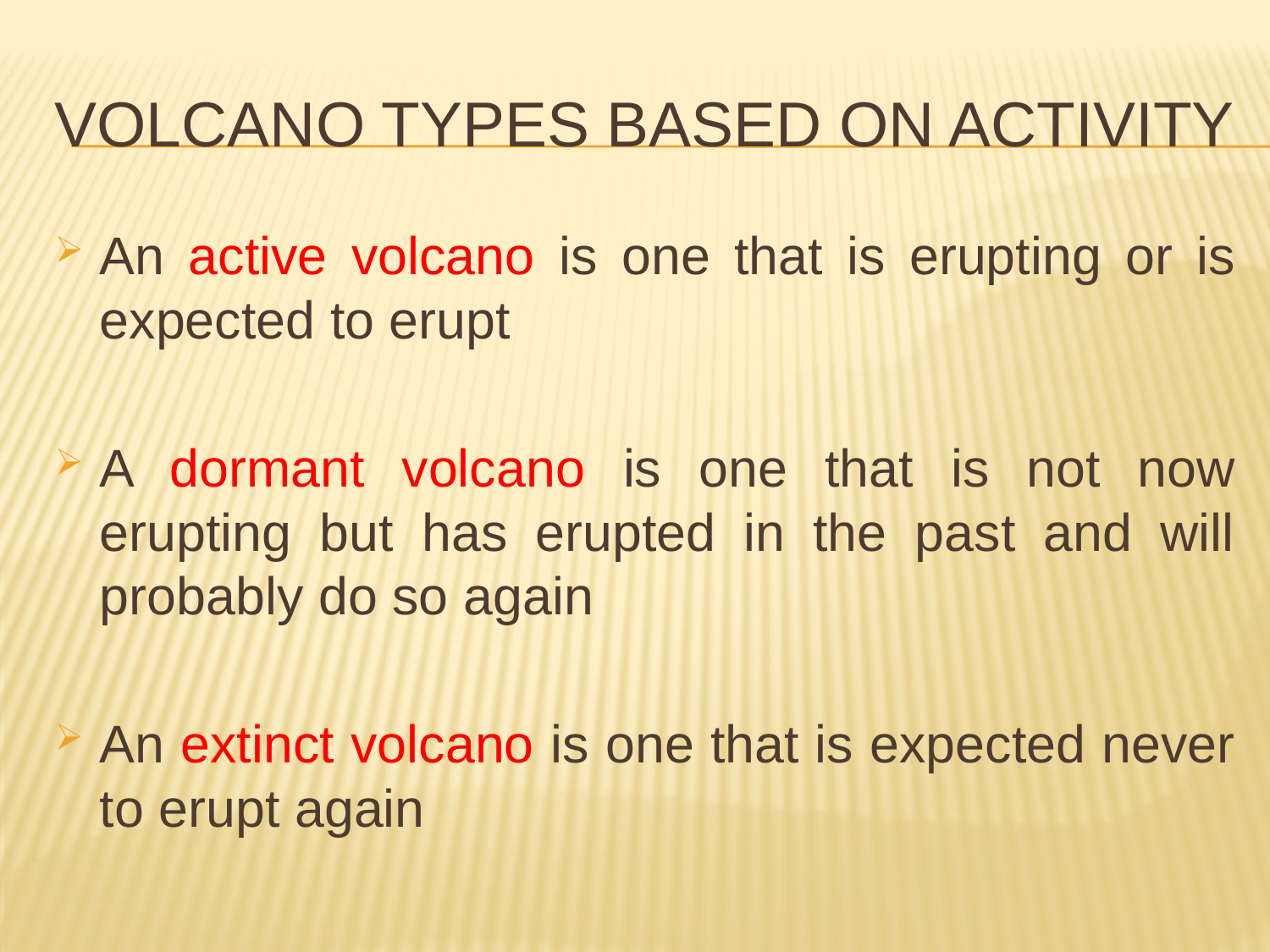

# VOLCANO TYPES BASED ON ACTIVITY
An active volcano is one that is erupting or is expected to erupt

A dormant volcano is one that is not now erupting but has erupted in the past and will probably do so again

An extinct volcano is one that is expected never to erupt again